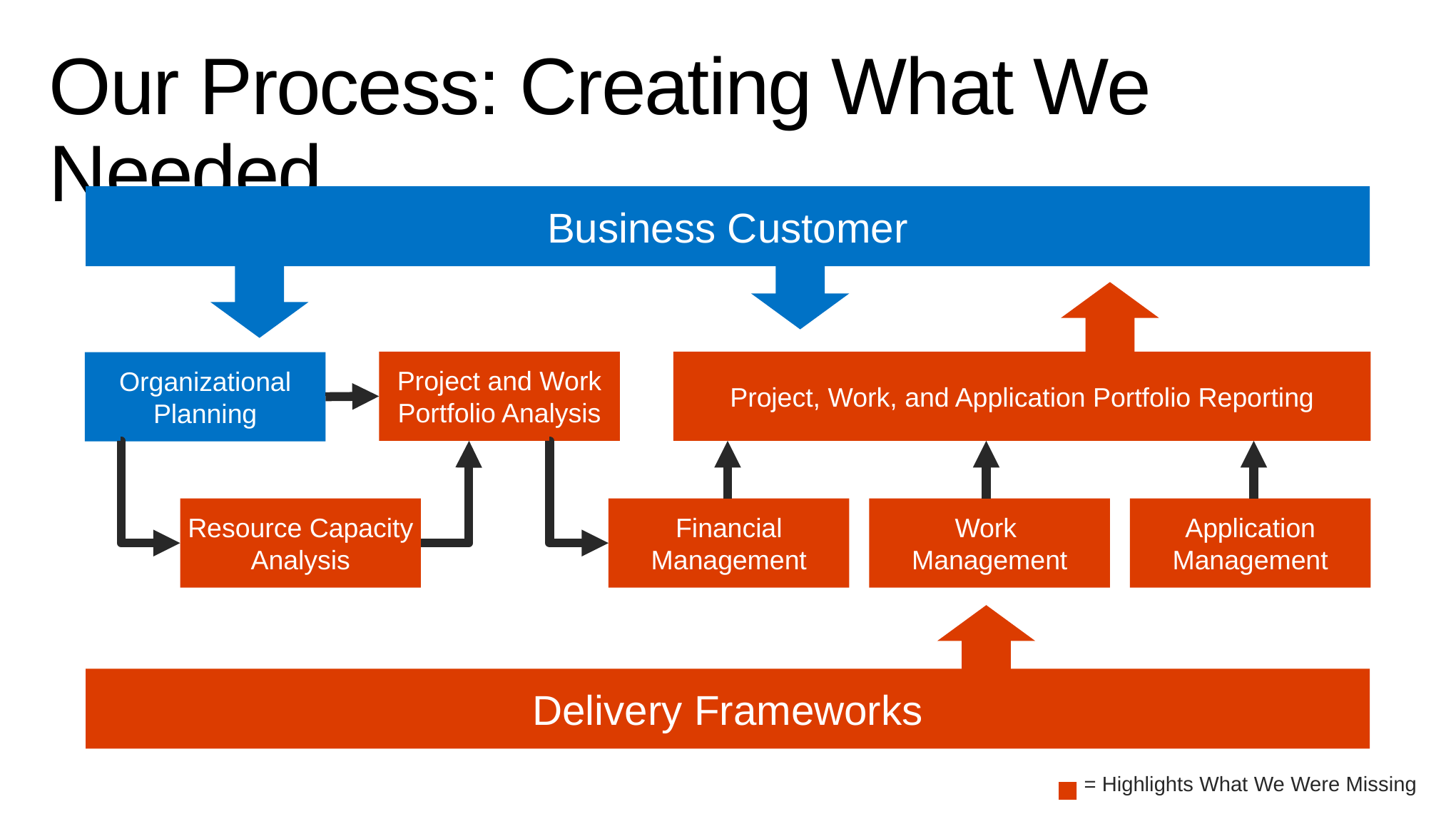

# Our Process: Creating What We Needed
Business Customer

Project and Work Portfolio Analysis
Project, Work, and Application Portfolio Reporting
Organizational Planning
Resource Capacity Analysis
Financial
Management
Work
Management
Application Management

Delivery Frameworks
= Highlights What We Were Missing